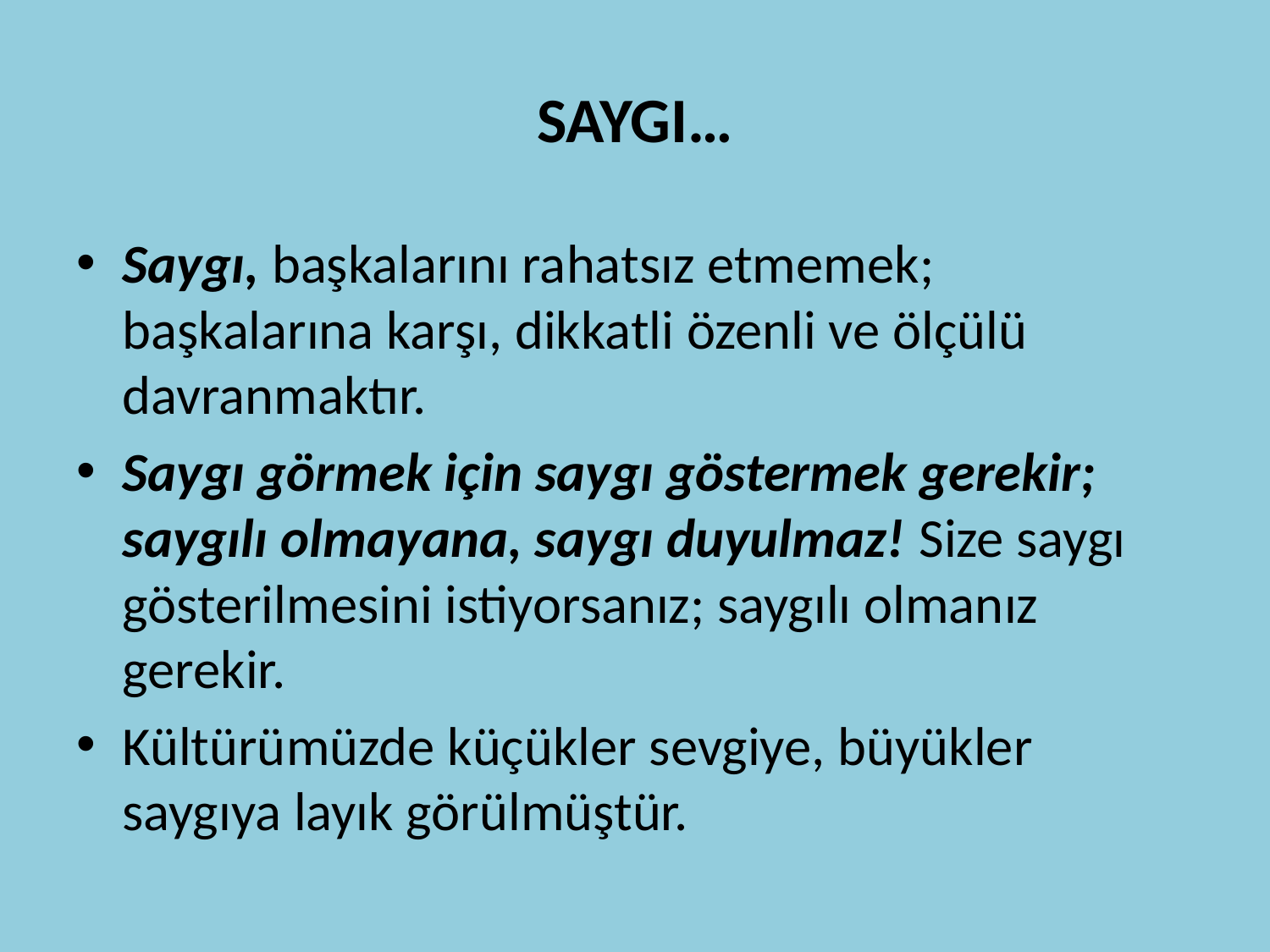

# SAYGI…
Saygı, başkalarını rahatsız etmemek; başkalarına karşı, dikkatli özenli ve ölçülü davranmaktır.
Saygı görmek için saygı göstermek gerekir; saygılı olmayana, saygı duyulmaz! Size saygı gösterilmesini istiyorsanız; saygılı olmanız gerekir.
Kültürümüzde küçükler sevgiye, büyükler saygıya layık görülmüştür.